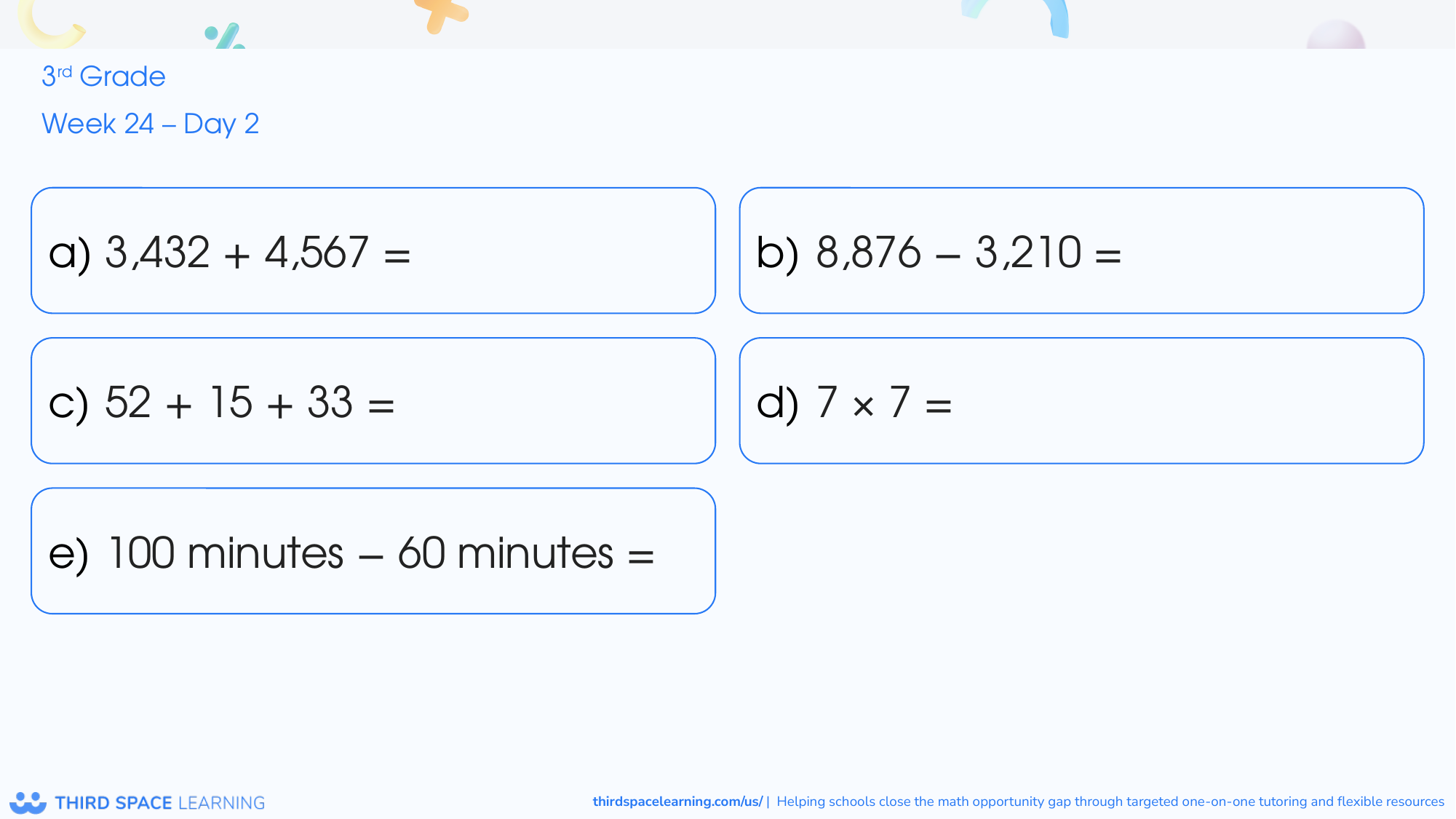

3rd Grade
Week 24 – Day 2
3,432 + 4,567 =
8,876 − 3,210 =
52 + 15 + 33 =
7 × 7 =
100 minutes − 60 minutes =